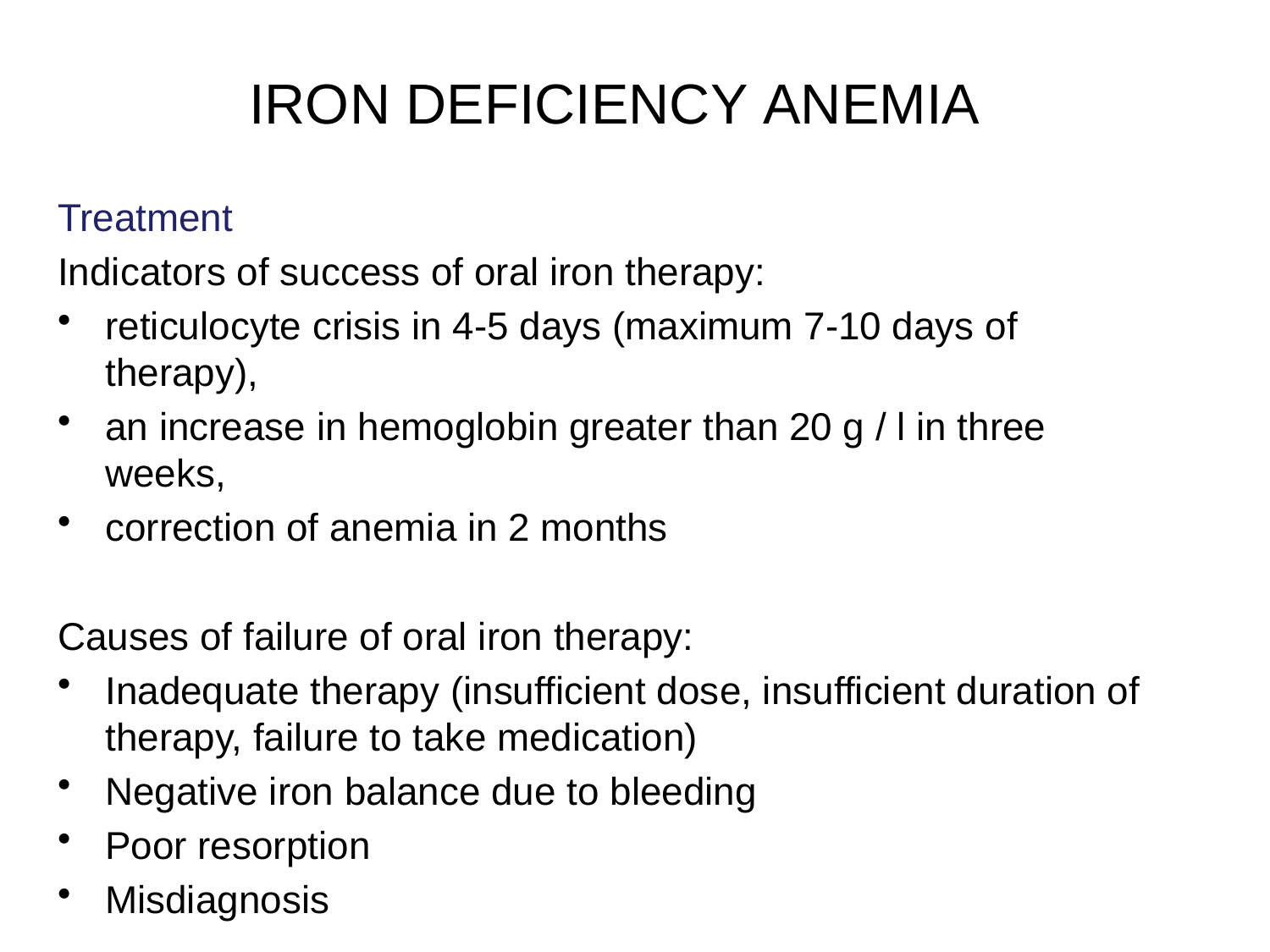

# IRON DEFICIENCY ANEMIA
Treatment
Indicators of success of oral iron therapy:
reticulocyte crisis in 4-5 days (maximum 7-10 days of therapy),
an increase in hemoglobin greater than 20 g / l in three weeks,
correction of anemia in 2 months

Causes of failure of oral iron therapy:
Inadequate therapy (insufficient dose, insufficient duration of therapy, failure to take medication)
Negative iron balance due to bleeding
Poor resorption
Misdiagnosis